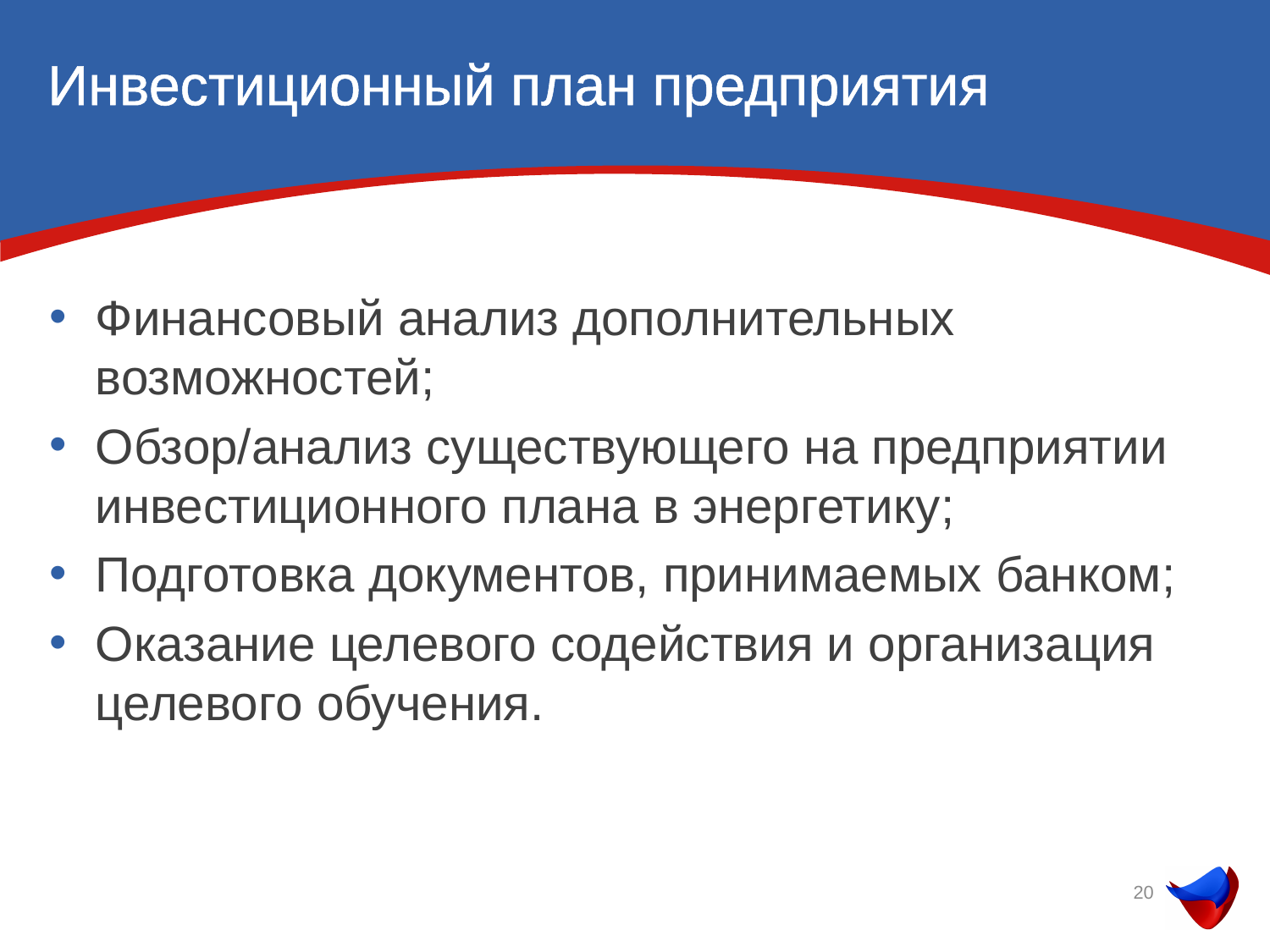

# Инвестиционный план предприятия
Финансовый анализ дополнительных возможностей;
Обзор/анализ существующего на предприятии инвестиционного плана в энергетику;
Подготовка документов, принимаемых банком;
Оказание целевого содействия и организация целевого обучения.

20